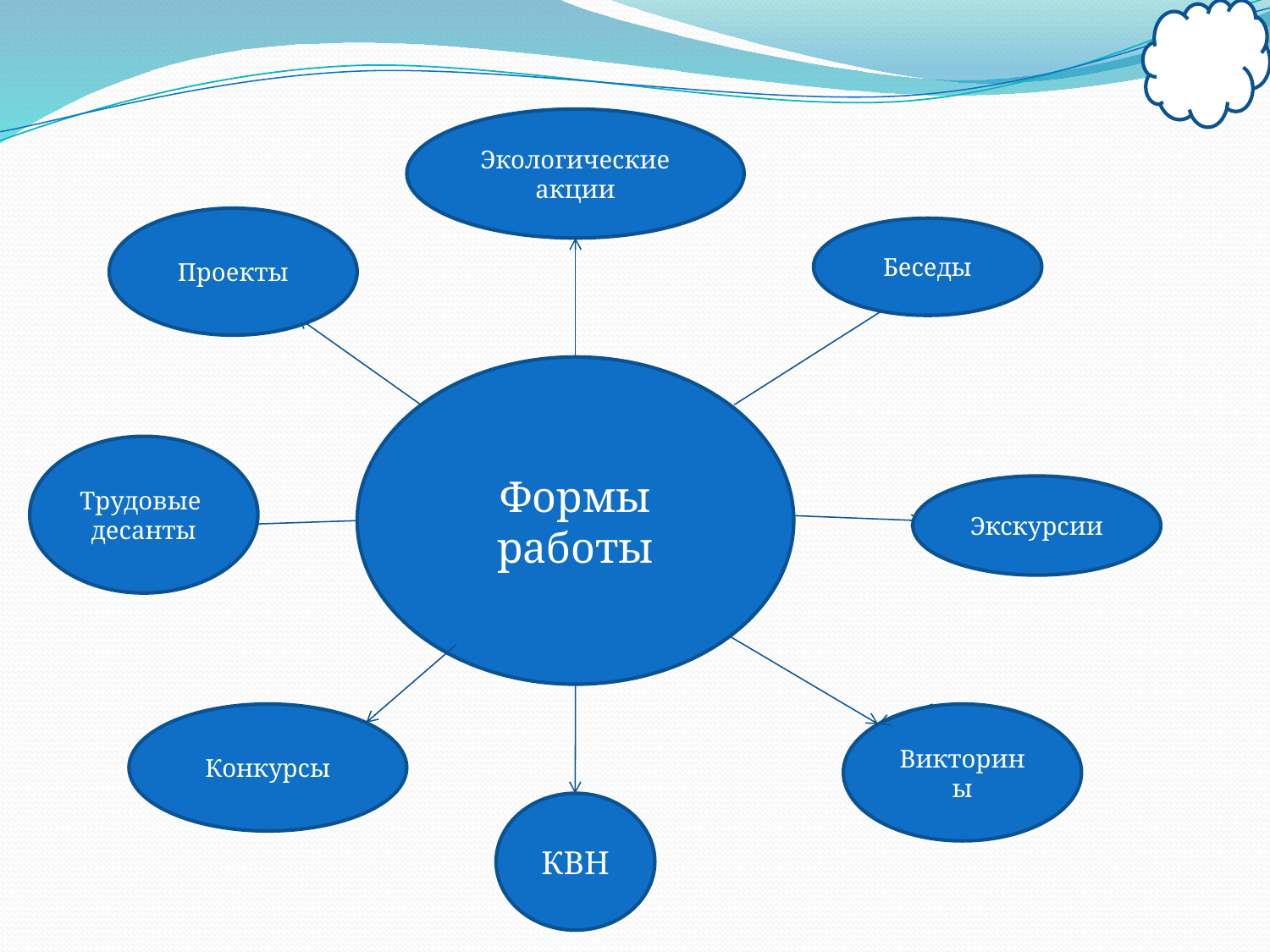

Экологические
акции
Проекты
Беседы
Формы работы
Трудовые  десанты
Экскурсии
Конкурсы
Викторины
КВН